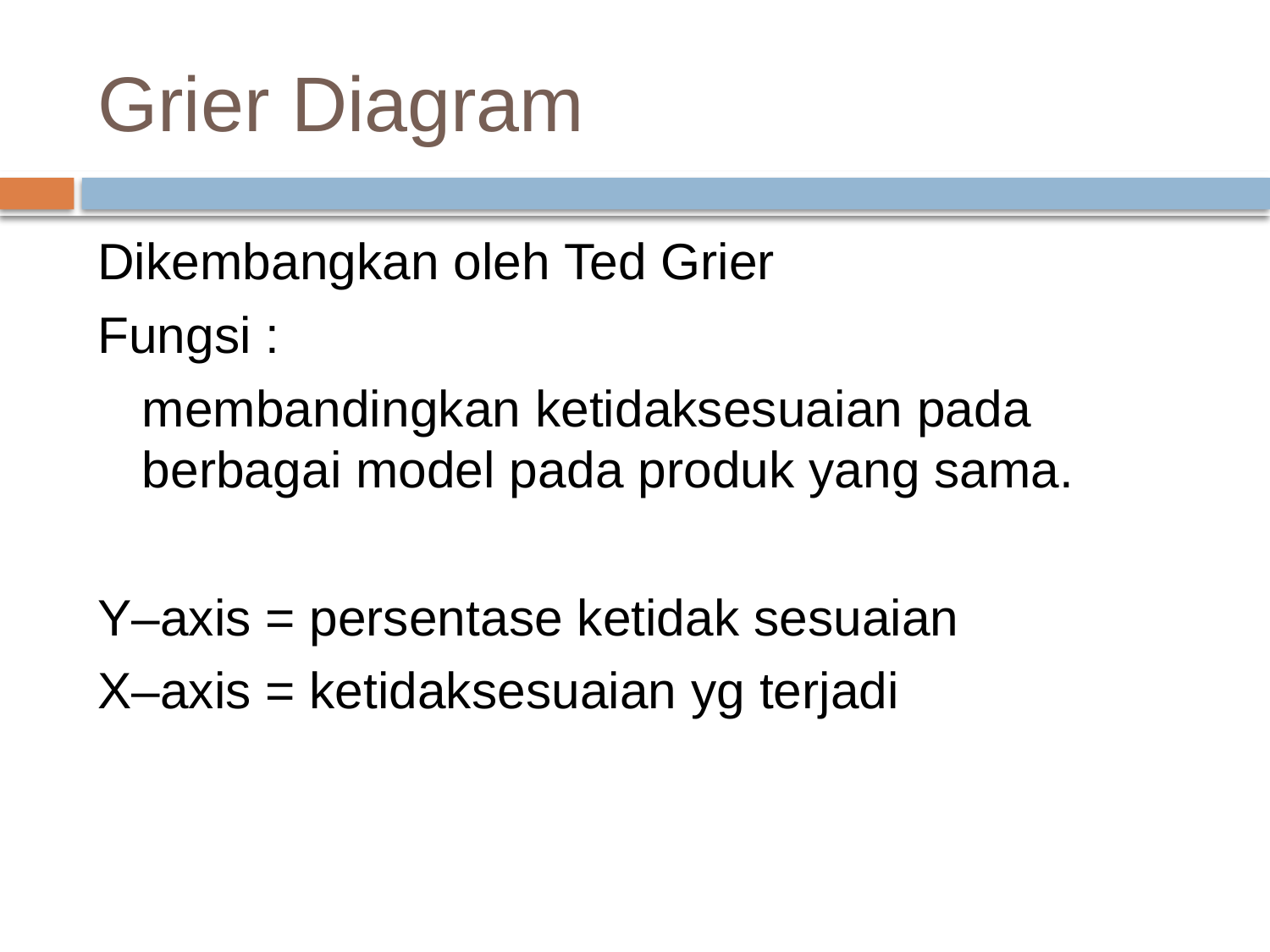

# Grier Diagram
Dikembangkan oleh Ted Grier
Fungsi :
	membandingkan ketidaksesuaian pada berbagai model pada produk yang sama.

Y–axis = persentase ketidak sesuaian
X–axis = ketidaksesuaian yg terjadi